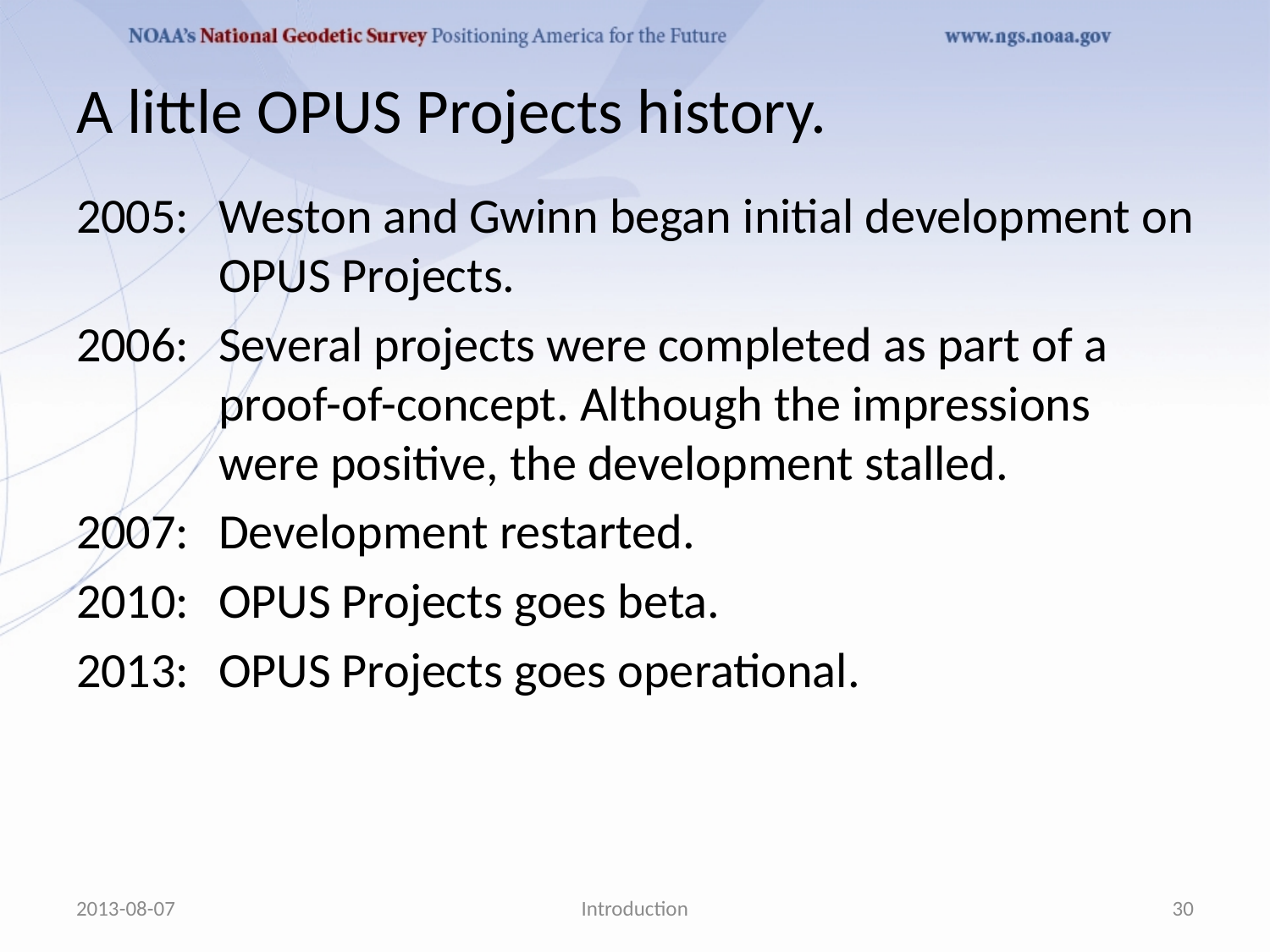

# A little OPUS Projects history.
2005:	Weston and Gwinn began initial development on OPUS Projects.
2006:	Several projects were completed as part of a proof-of-concept. Although the impressions were positive, the development stalled.
2007:	Development restarted.
2010:	OPUS Projects goes beta.
2013:	OPUS Projects goes operational.

2013-08-07
Introduction
30